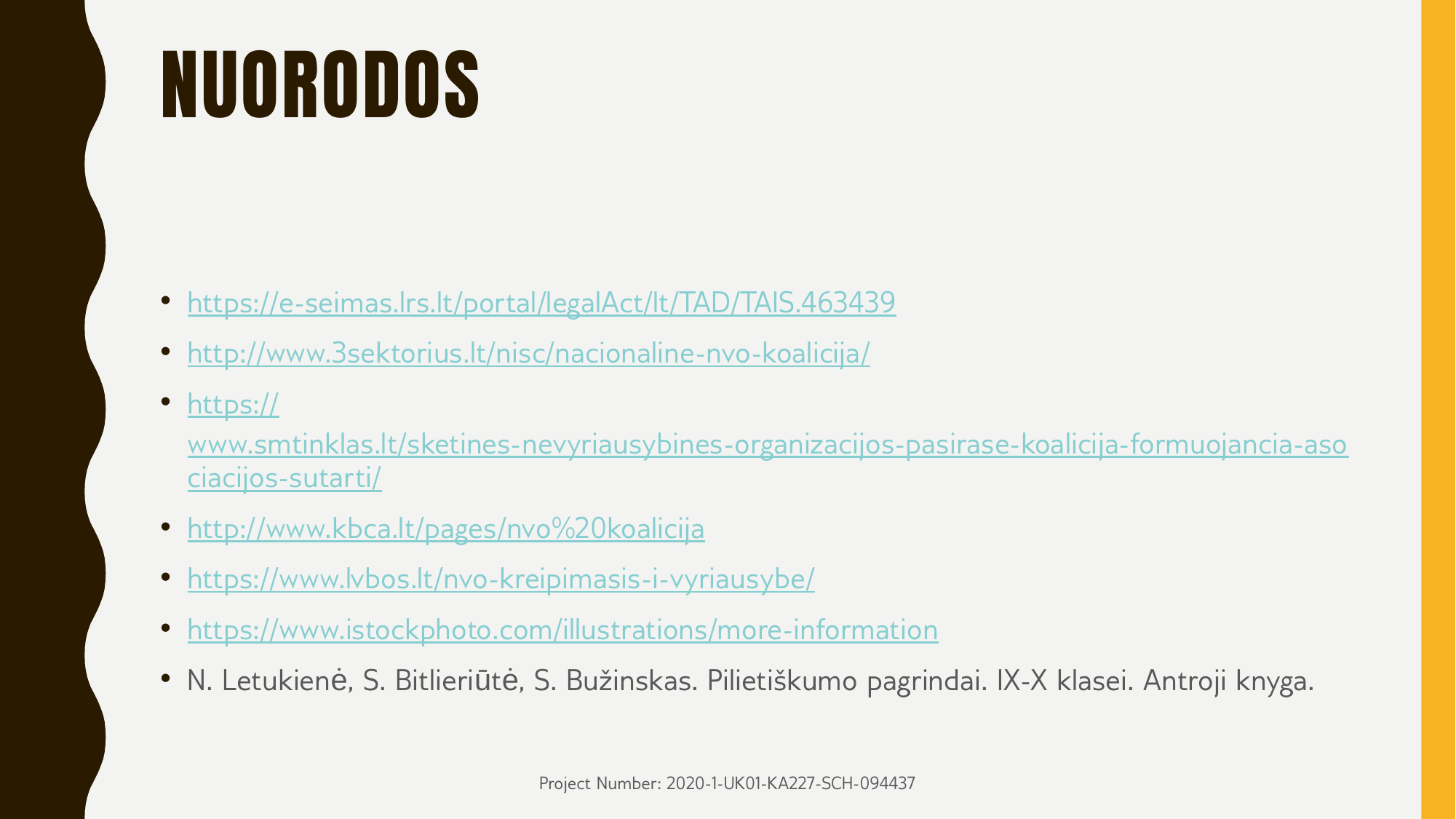

# nuorodos
https://e-seimas.lrs.lt/portal/legalAct/lt/TAD/TAIS.463439
http://www.3sektorius.lt/nisc/nacionaline-nvo-koalicija/
https://www.smtinklas.lt/sketines-nevyriausybines-organizacijos-pasirase-koalicija-formuojancia-asociacijos-sutarti/
http://www.kbca.lt/pages/nvo%20koalicija
https://www.lvbos.lt/nvo-kreipimasis-i-vyriausybe/
https://www.istockphoto.com/illustrations/more-information
N. Letukienė, S. Bitlieriūtė, S. Bužinskas. Pilietiškumo pagrindai. IX-X klasei. Antroji knyga.

Project Number: 2020-1-UK01-KA227-SCH-094437